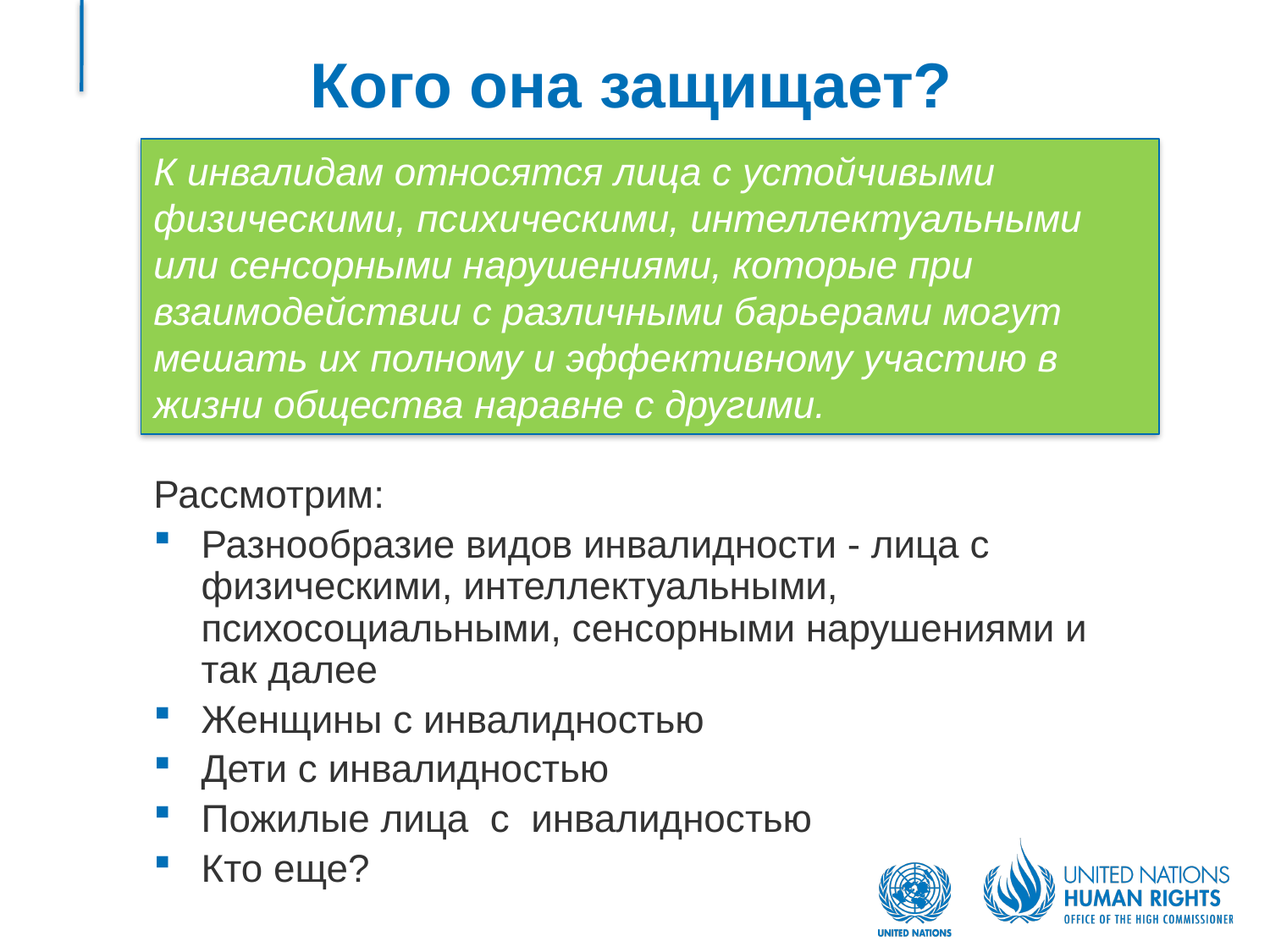

# Кого она защищает?
К инвалидам относятся лица с устойчивыми физическими, психическими, интеллектуальными или сенсорными нарушениями, которые при взаимодействии с различными барьерами могут мешать их полному и эффективному участию в жизни общества наравне с другими.
Рассмотрим:
Разнообразие видов инвалидности - лица с физическими, интеллектуальными, психосоциальными, сенсорными нарушениями и так далее
Женщины с инвалидностью
Дети с инвалидностью
Пожилые лица  с  инвалидностью
Кто еще?